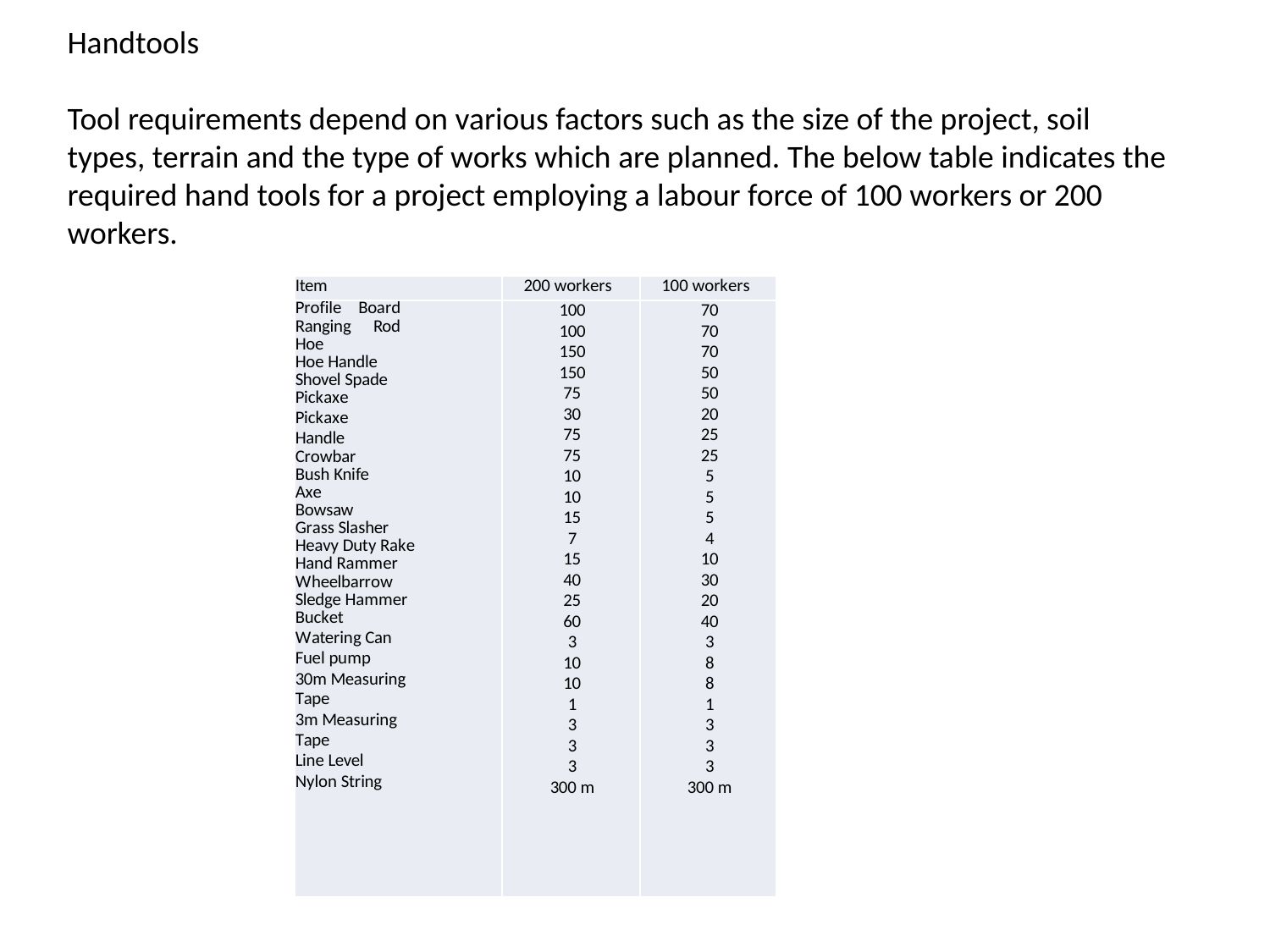

Handtools

Tool requirements depend on various factors such as the size of the project, soil types, terrain and the type of works which are planned. The below table indicates the required hand tools for a project employing a labour force of 100 workers or 200 workers.
| Item | 200 workers | 100 workers |
| --- | --- | --- |
| Profile Board Ranging Rod Hoe Hoe Handle Shovel Spade Pickaxe Pickaxe Handle Crowbar Bush Knife Axe Bowsaw Grass Slasher Heavy Duty Rake Hand Rammer Wheelbarrow Sledge Hammer Bucket Watering Can Fuel pump 30m Measuring Tape 3m Measuring Tape Line Level Nylon String | 100 100 150 150 75 30 75 75 10 10 15 7 15 40 25 60 3 10 10 1 3 3 3 300 m | 70 70 70 50 50 20 25 25 5 5 5 4 10 30 20 40 3 8 8 1 3 3 3 300 m |